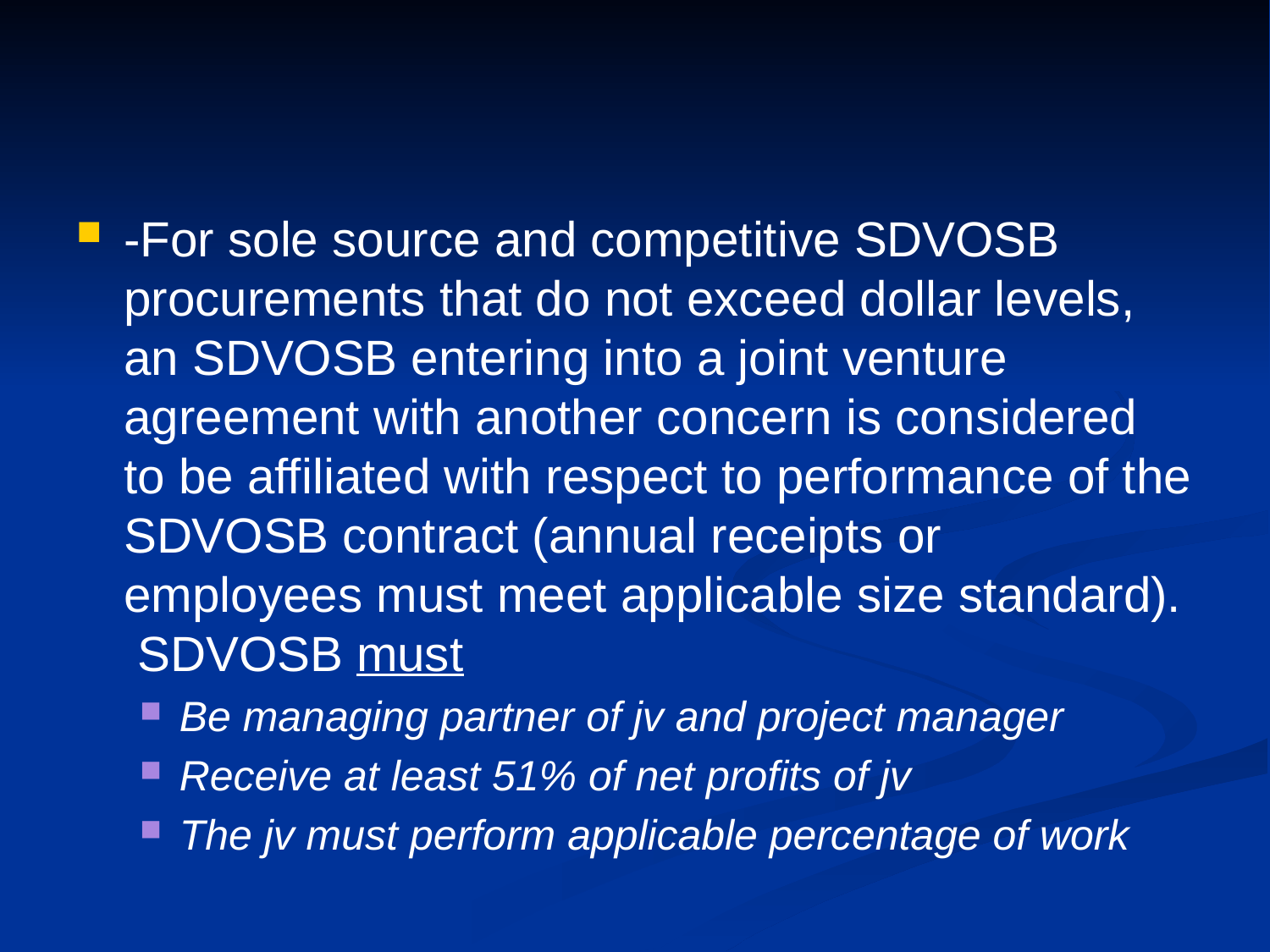

-For sole source and competitive SDVOSB procurements that do not exceed dollar levels, an SDVOSB entering into a joint venture agreement with another concern is considered to be affiliated with respect to performance of the SDVOSB contract (annual receipts or employees must meet applicable size standard).  SDVOSB must
Be managing partner of jv and project manager
Receive at least 51% of net profits of jv
The jv must perform applicable percentage of work